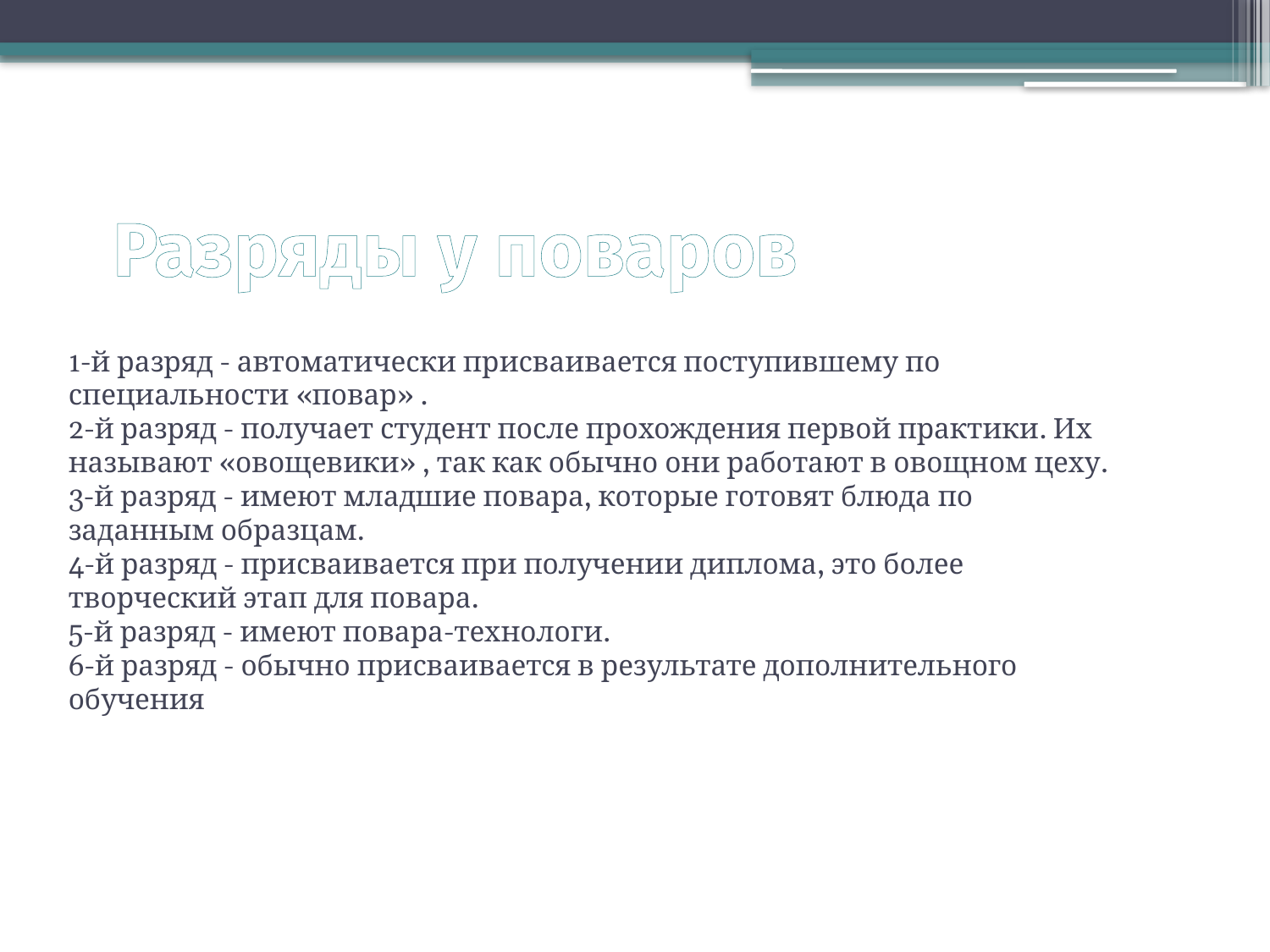

# Разряды у поваров
1-й разряд - автоматически присваивается поступившему по специальности «повар» .
2-й разряд - получает студент после прохождения первой практики. Их называют «овощевики» , так как обычно они работают в овощном цеху.
3-й разряд - имеют младшие повара, которые готовят блюда по заданным образцам.
4-й разряд - присваивается при получении диплома, это более творческий этап для повара.
5-й разряд - имеют повара-технологи.
6-й разряд - обычно присваивается в результате дополнительного обучения